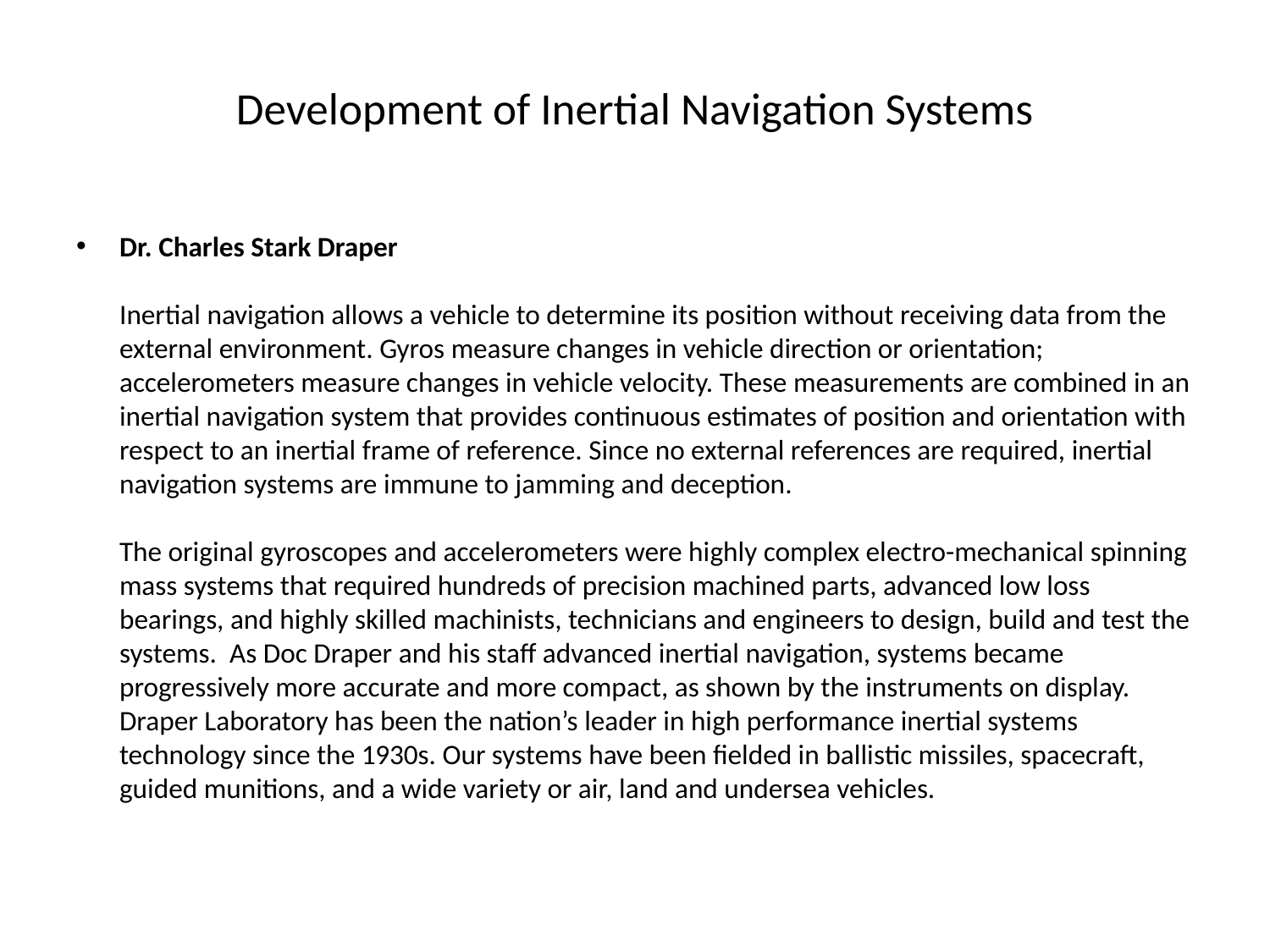

# Development of Inertial Navigation Systems
Dr. Charles Stark Draper
Inertial navigation allows a vehicle to determine its position without receiving data from the external environment. Gyros measure changes in vehicle direction or orientation; accelerometers measure changes in vehicle velocity. These measurements are combined in an inertial navigation system that provides continuous estimates of position and orientation with respect to an inertial frame of reference. Since no external references are required, inertial navigation systems are immune to jamming and deception.
The original gyroscopes and accelerometers were highly complex electro-mechanical spinning mass systems that required hundreds of precision machined parts, advanced low loss bearings, and highly skilled machinists, technicians and engineers to design, build and test the systems.  As Doc Draper and his staff advanced inertial navigation, systems became progressively more accurate and more compact, as shown by the instruments on display. Draper Laboratory has been the nation’s leader in high performance inertial systems technology since the 1930s. Our systems have been fielded in ballistic missiles, spacecraft, guided munitions, and a wide variety or air, land and undersea vehicles.